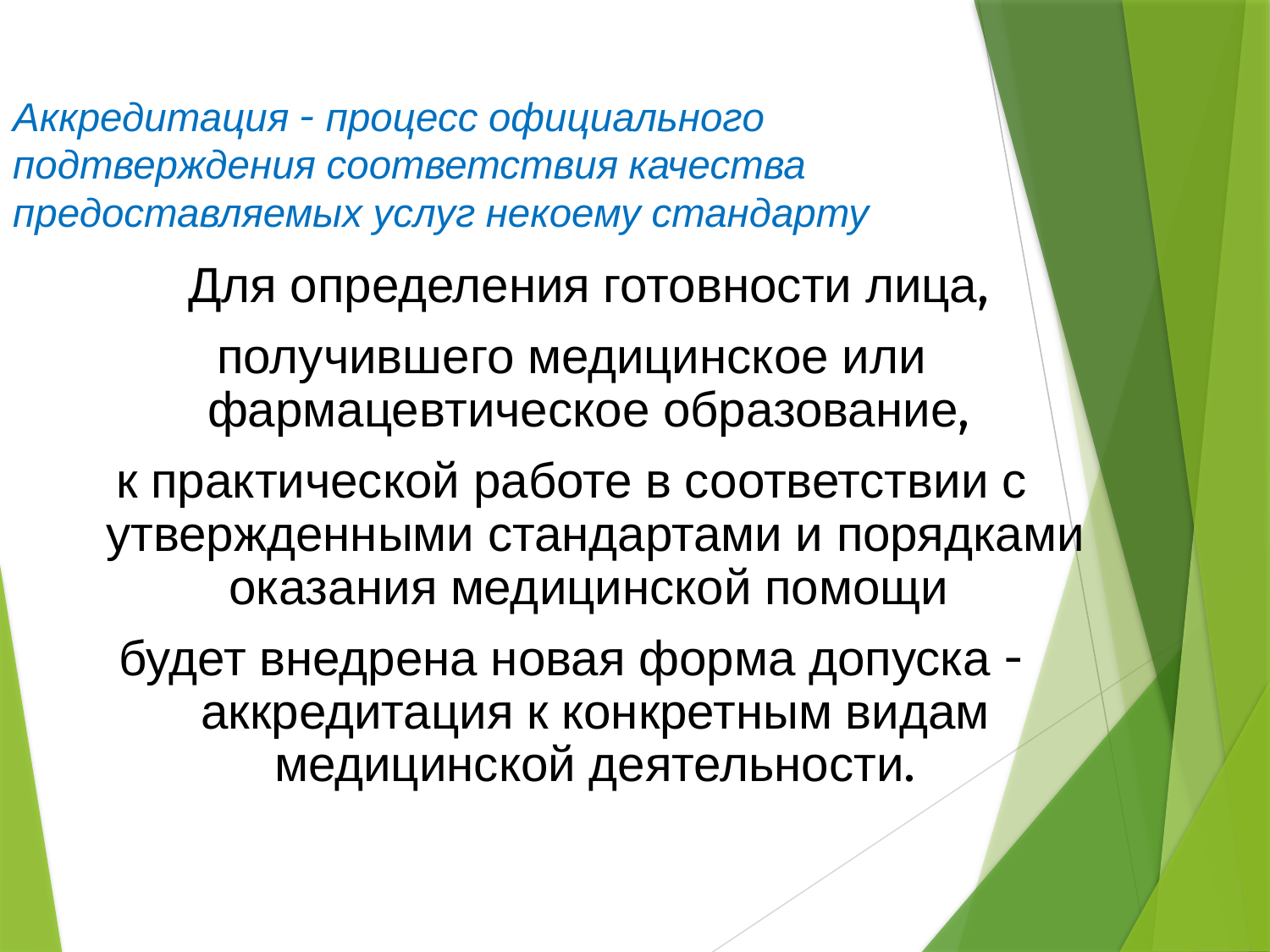

Аккредитация - процесс официального подтверждения соответствия качества
предоставляемых услуг некоему стандарту
	Для определения готовности лица,
получившего медицинское или фармацевтическое образование,
к практической работе в соответствии с утвержденными стандартами и порядками оказания медицинской помощи
будет внедрена новая форма допуска - аккредитация к конкретным видам медицинской деятельности.